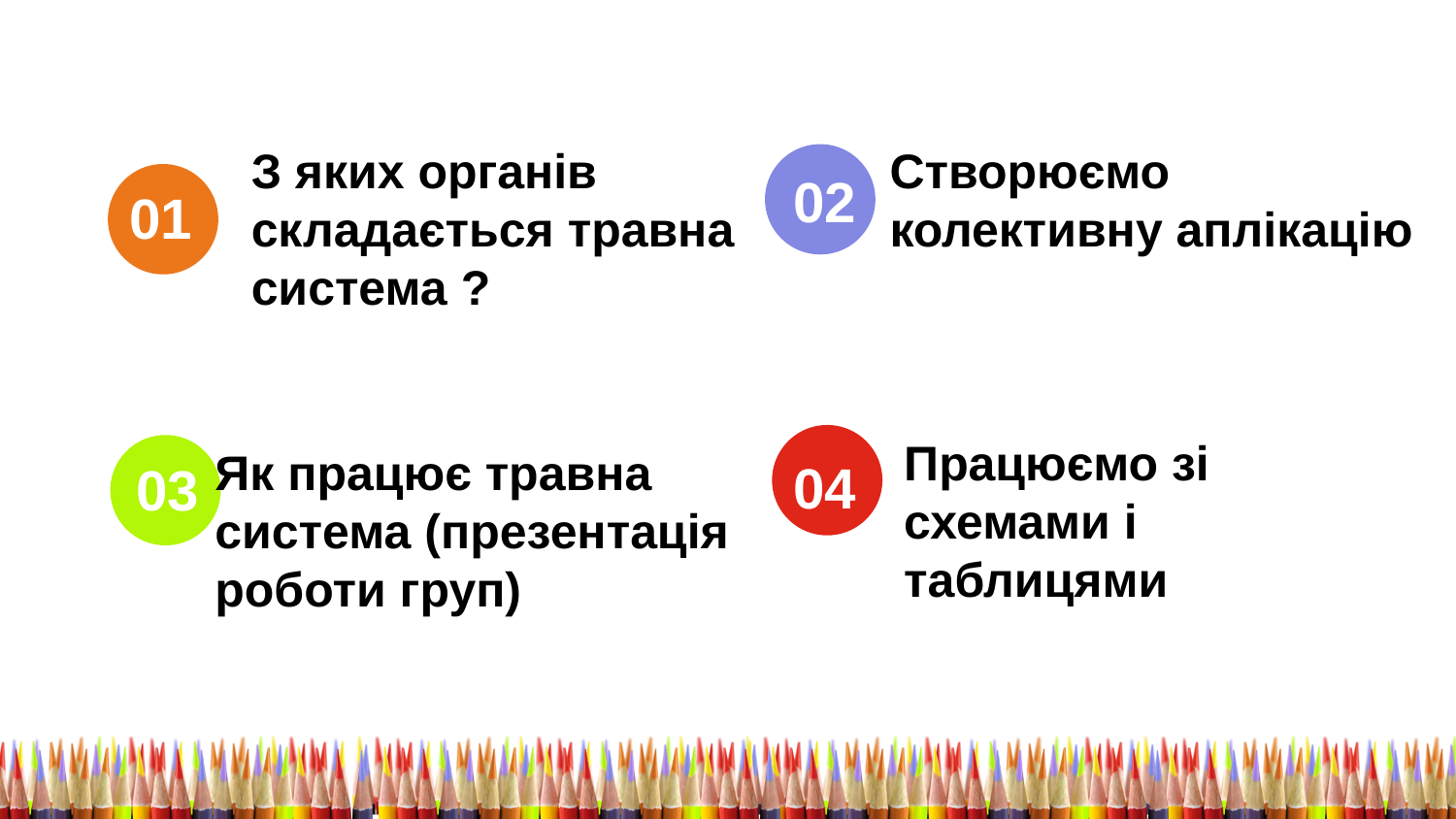

З яких органів
складається травна система ?
Створюємо
колективну аплікацію

02
01

Працюємо зі
схемами і
таблицями
Як працює травна
система (презентація роботи груп)

04
03